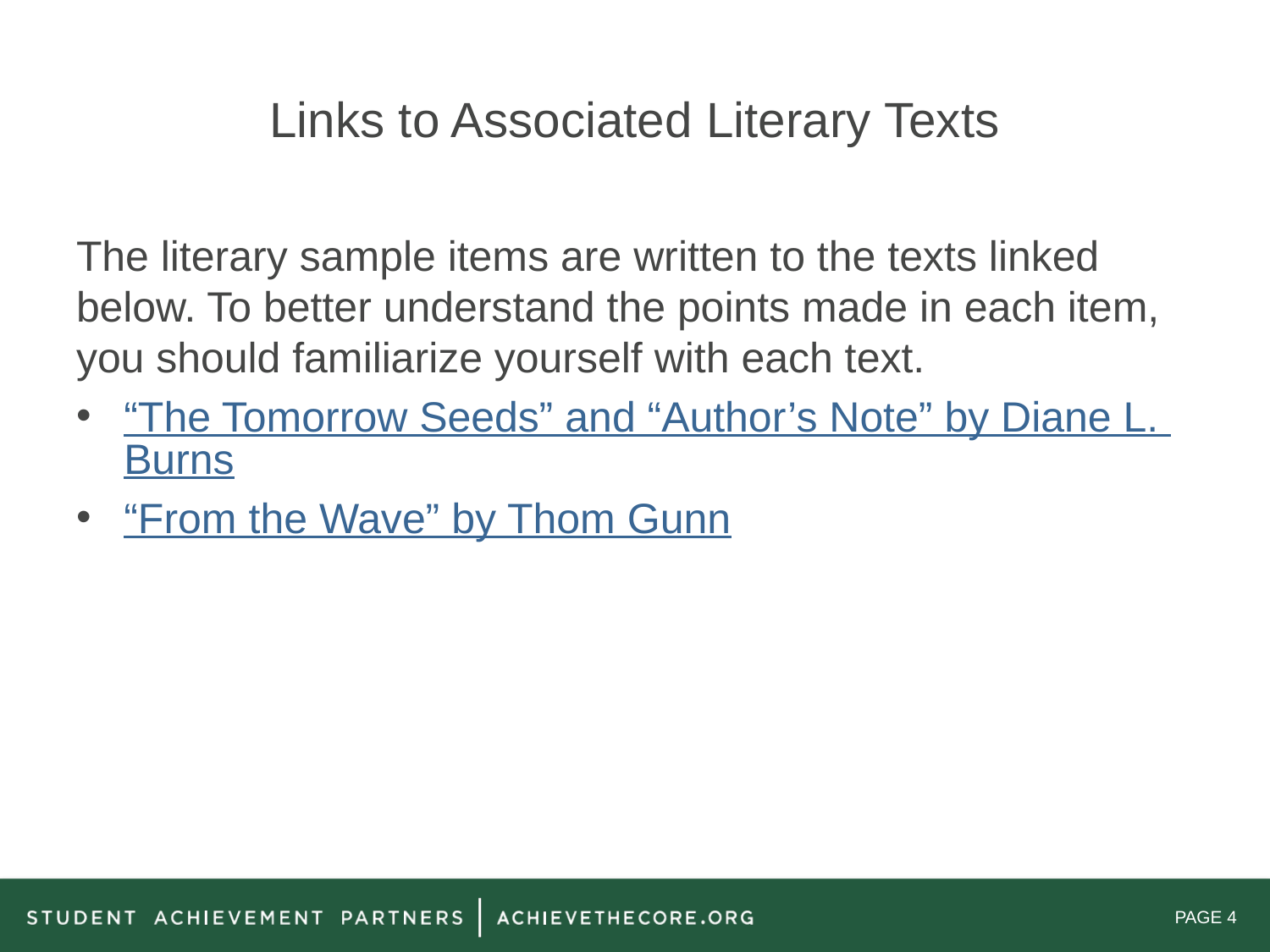

# Links to Associated Literary Texts
The literary sample items are written to the texts linked below. To better understand the points made in each item, you should familiarize yourself with each text.
“The Tomorrow Seeds” and “Author’s Note” by Diane L. Burns
“From the Wave” by Thom Gunn